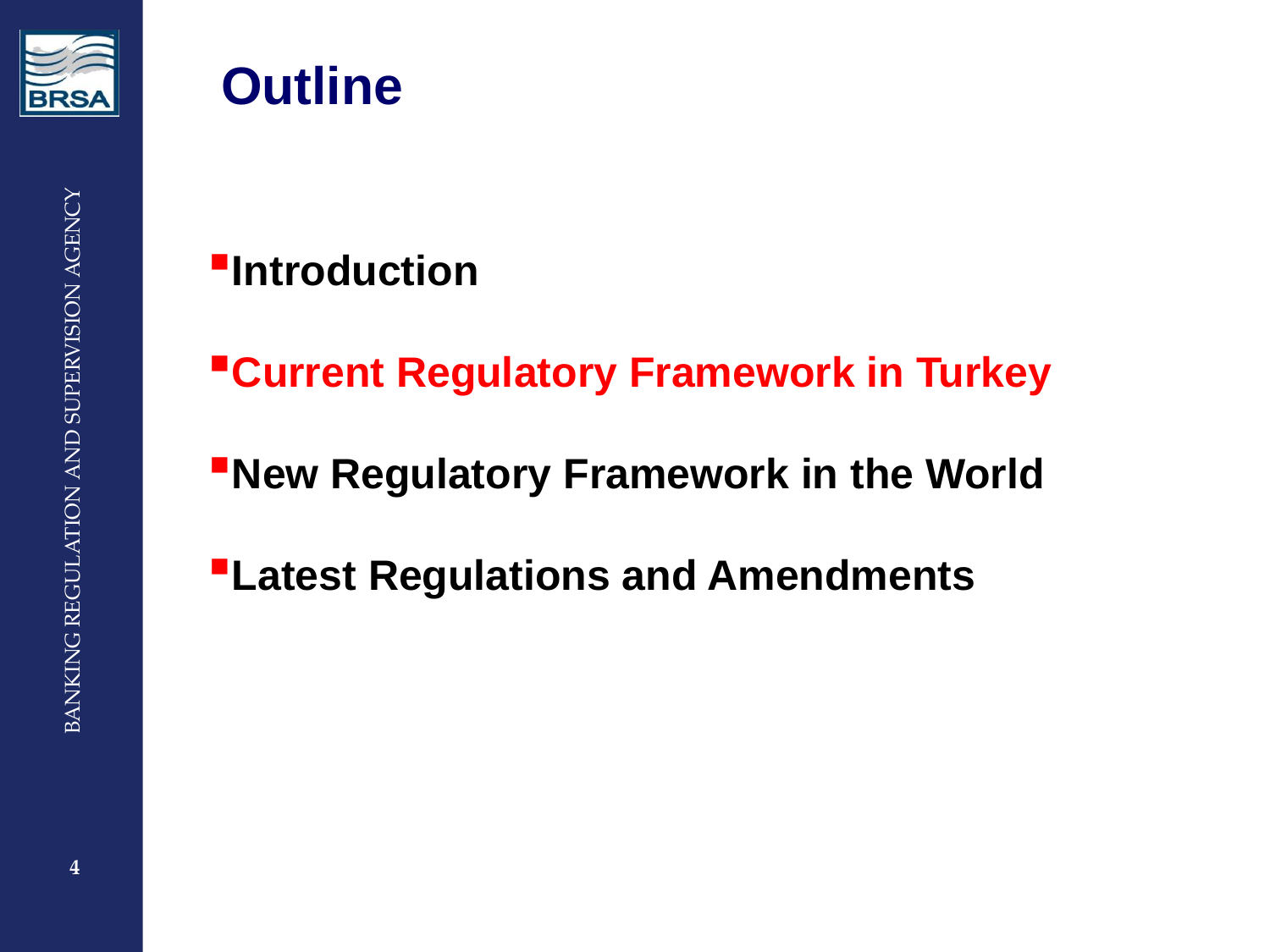

# Outline
Introduction
Current Regulatory Framework in Turkey
New Regulatory Framework in the World
Latest Regulations and Amendments